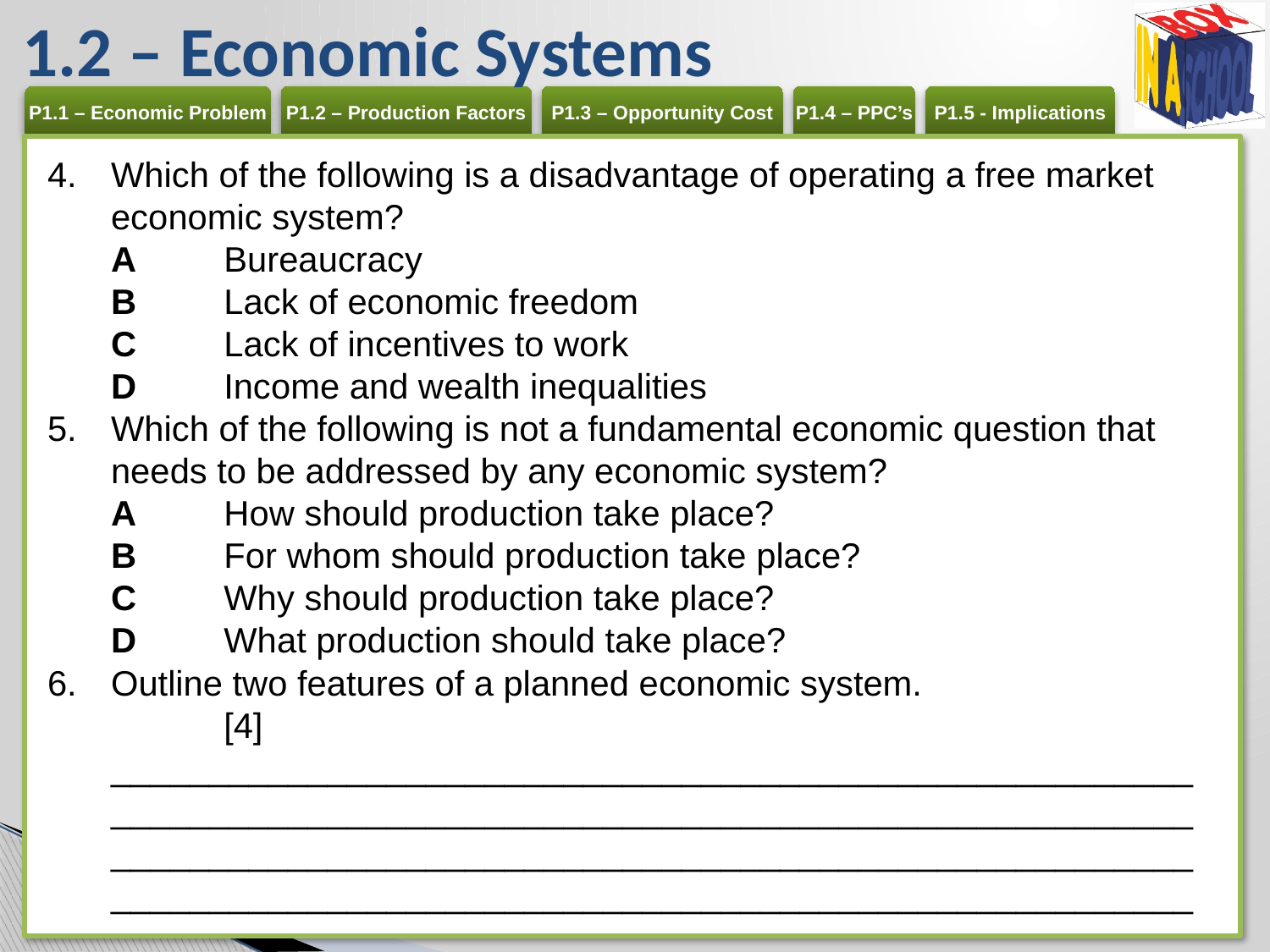

# 1.2 – Economic Systems
Which of the following is a disadvantage of operating a free market economic system?
A 	Bureaucracy
B 	Lack of economic freedom
C 	Lack of incentives to work
D 	Income and wealth inequalities
Which of the following is not a fundamental economic question that needs to be addressed by any economic system?
A 	How should production take place?
B 	For whom should production take place?
C 	Why should production take place?
D 	What production should take place?
Outline two features of a planned economic system.	[4]
________________________________________________________________________________________________________________________________________________________________________________________________________________________________